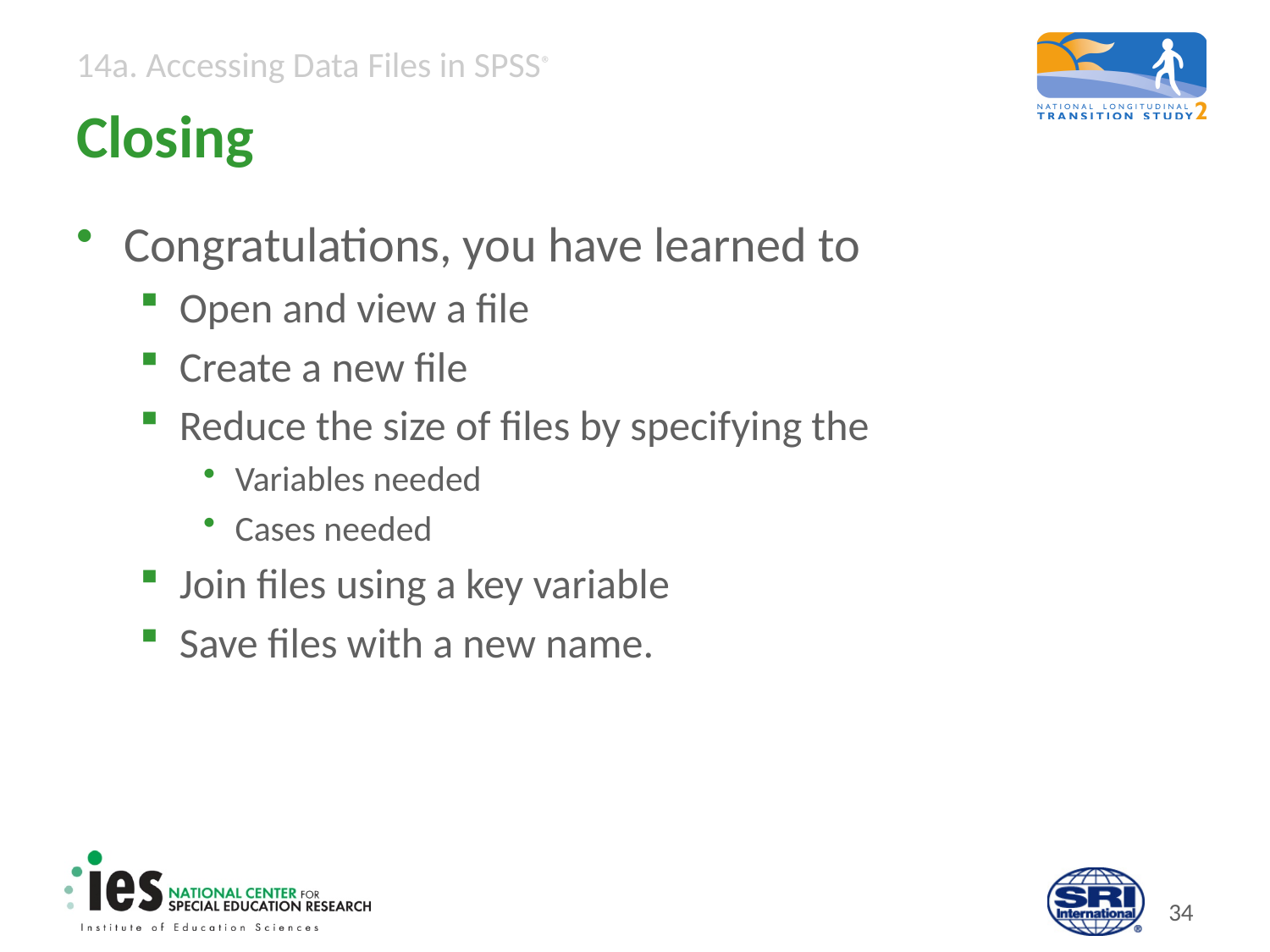

# Closing
Congratulations, you have learned to
Open and view a file
Create a new file
Reduce the size of files by specifying the
Variables needed
Cases needed
Join files using a key variable
Save files with a new name.
34